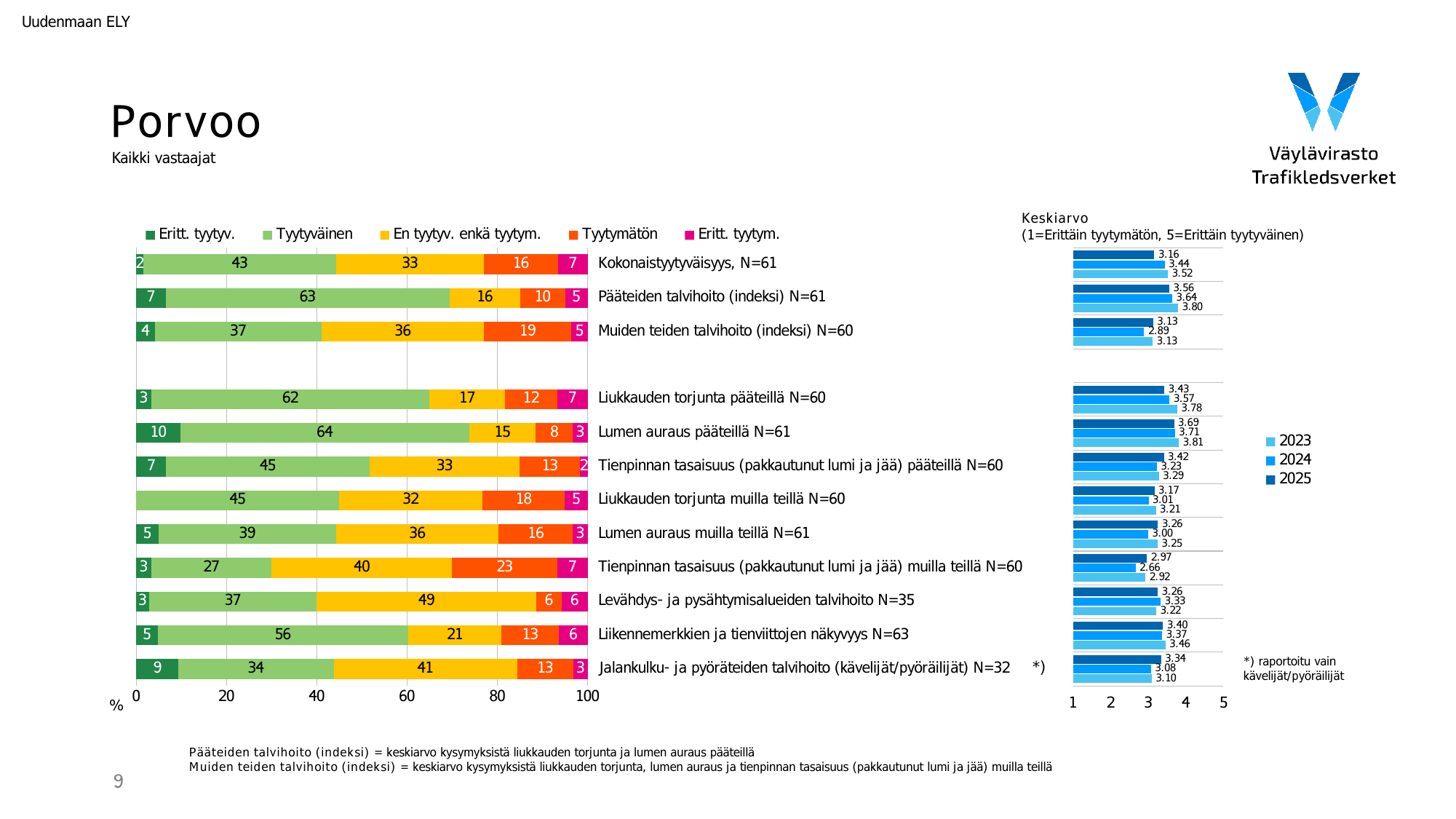

Uudenmaan ELY
# Porvoo
Kaikki vastaajat
Keskiarvo
(1=Erittäin tyytymätön, 5=Erittäin tyytyväinen)

### Chart

| Category | Eritt. tyytyv. | Tyytyväinen | En tyytyv. enkä tyytym. | Tyytymätön | Eritt. tyytym. |
|---|---|---|---|---|---|
| Kokonaistyytyväisyys, N=61 | 1.639344 | 42.622951 | 32.786885 | 16.393443 | 6.557377 |
| Pääteiden talvihoito (indeksi) N=61 | 6.5846995 | 62.800546499999996 | 15.710382500000001 | 9.931694 | 4.972678 |
| Muiden teiden talvihoito (indeksi) N=60 | 4.125683 | 37.003643000000004 | 35.910747 | 19.353369666666666 | 4.981785333333334 |
|  | None | None | None | None | None |
| Liukkauden torjunta pääteillä N=60 | 3.333333 | 61.666667 | 16.666667 | 11.666667 | 6.666667 |
| Lumen auraus pääteillä N=61 | 9.836066 | 63.934426 | 14.754098 | 8.196721 | 3.278689 |
| Tienpinnan tasaisuus (pakkautunut lumi ja jää) pääteillä N=60 | 6.666667 | 45.0 | 33.333333 | 13.333333 | 1.666667 |
| Liukkauden torjunta muilla teillä N=60 | None | 45.0 | 31.666667 | 18.333333 | 5.0 |
| Lumen auraus muilla teillä N=61 | 4.918033 | 39.344262 | 36.065574 | 16.393443 | 3.278689 |
| Tienpinnan tasaisuus (pakkautunut lumi ja jää) muilla teillä N=60 | 3.333333 | 26.666667 | 40.0 | 23.333333 | 6.666667 |
| Levähdys- ja pysähtymisalueiden talvihoito N=35 | 2.857143 | 37.142857 | 48.571429 | 5.714286 | 5.714286 |
| Liikennemerkkien ja tienviittojen näkyvyys N=63 | 4.761905 | 55.555556 | 20.634921 | 12.698413 | 6.349206 |
| Jalankulku- ja pyöräteiden talvihoito (kävelijät/pyöräilijät) N=32 | 9.375 | 34.375 | 40.625 | 12.5 | 3.125 |

### Chart

| Category | 2025 | 2024 | 2023 |
|---|---|---|---|
*) raportoitu vain
kävelijät/pyöräilijät
*)
%
Pääteiden talvihoito (indeksi) = keskiarvo kysymyksistä liukkauden torjunta ja lumen auraus pääteillä
Muiden teiden talvihoito (indeksi) = keskiarvo kysymyksistä liukkauden torjunta, lumen auraus ja tienpinnan tasaisuus (pakkautunut lumi ja jää) muilla teillä

9